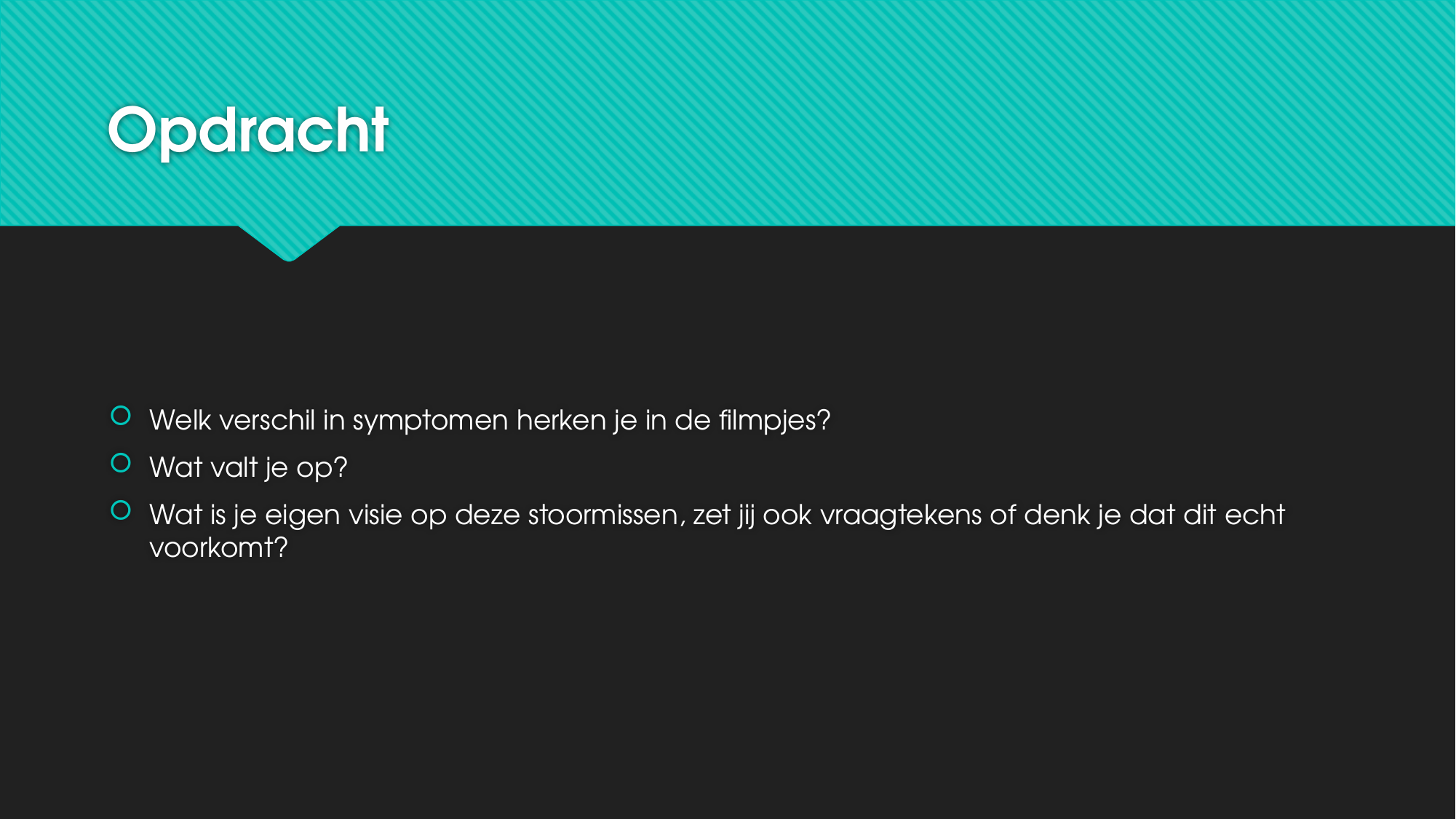

# Opdracht
Welk verschil in symptomen herken je in de filmpjes?
Wat valt je op?
Wat is je eigen visie op deze stoormissen, zet jij ook vraagtekens of denk je dat dit echt voorkomt?